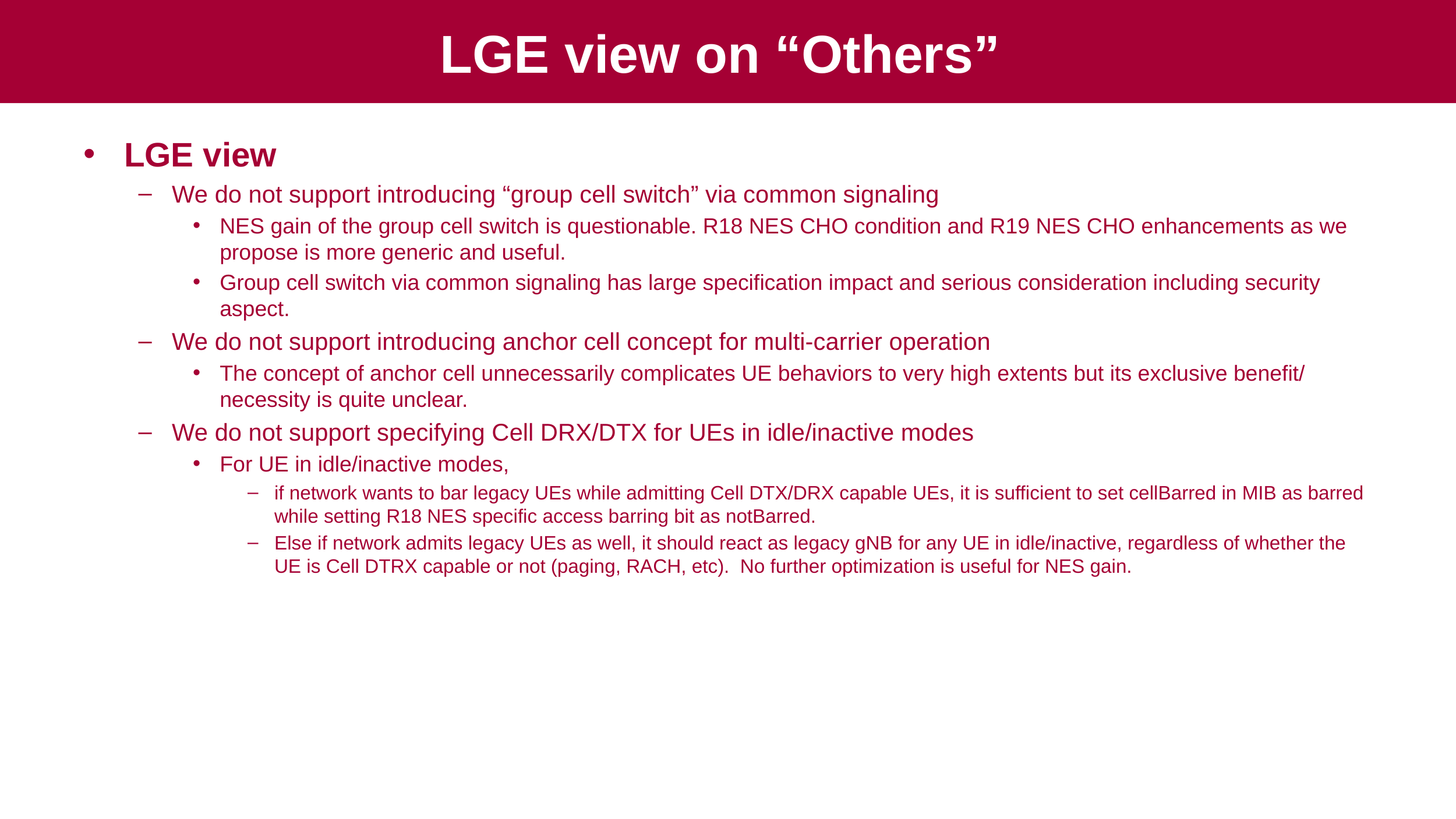

# LGE view on “Others”
LGE view
We do not support introducing “group cell switch” via common signaling
NES gain of the group cell switch is questionable. R18 NES CHO condition and R19 NES CHO enhancements as we propose is more generic and useful.
Group cell switch via common signaling has large specification impact and serious consideration including security aspect.
We do not support introducing anchor cell concept for multi-carrier operation
The concept of anchor cell unnecessarily complicates UE behaviors to very high extents but its exclusive benefit/ necessity is quite unclear.
We do not support specifying Cell DRX/DTX for UEs in idle/inactive modes
For UE in idle/inactive modes,
if network wants to bar legacy UEs while admitting Cell DTX/DRX capable UEs, it is sufficient to set cellBarred in MIB as barred while setting R18 NES specific access barring bit as notBarred.
Else if network admits legacy UEs as well, it should react as legacy gNB for any UE in idle/inactive, regardless of whether the UE is Cell DTRX capable or not (paging, RACH, etc).  No further optimization is useful for NES gain.